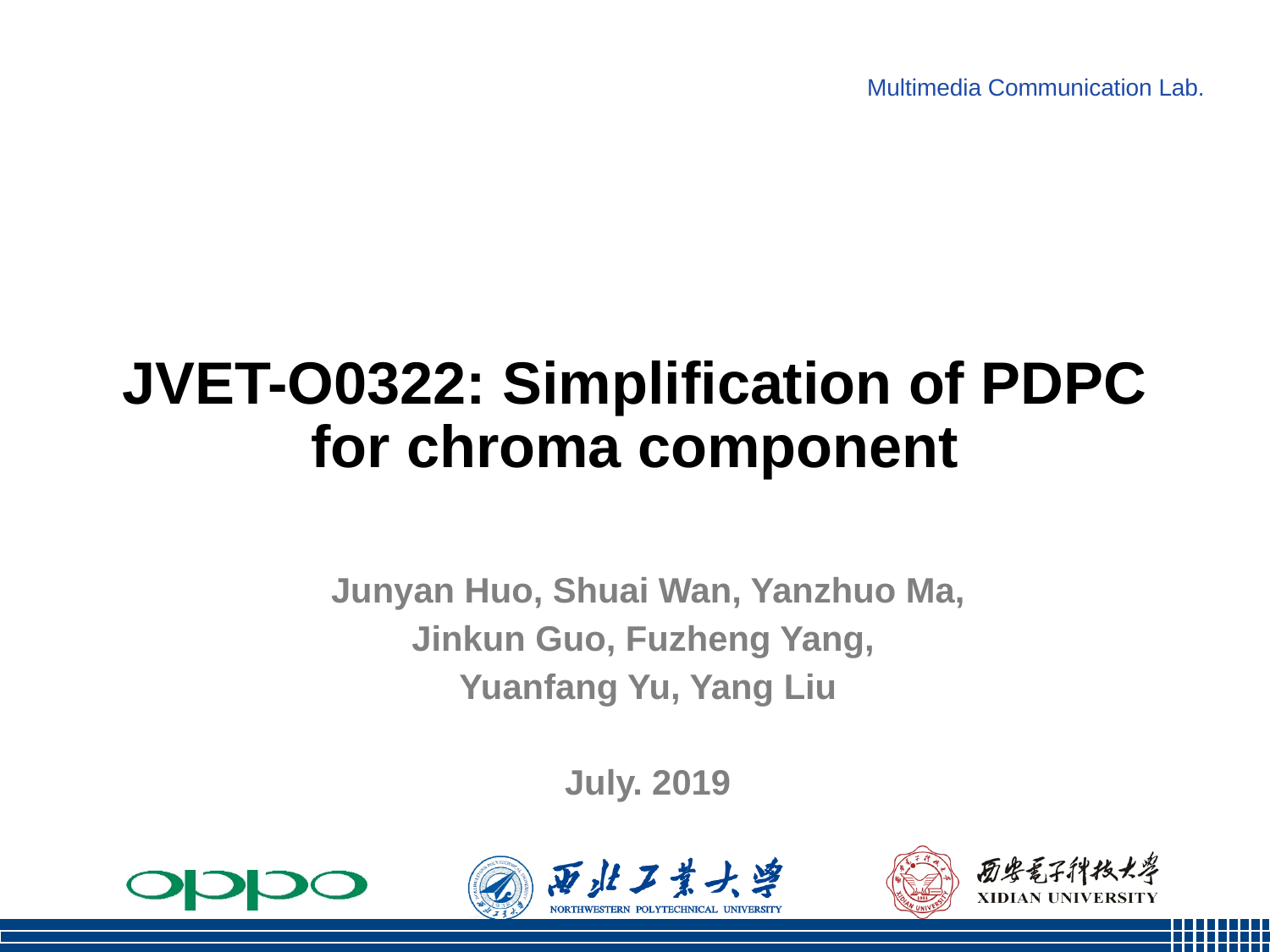

# JVET-O0322: Simplification of PDPC for chroma component
Junyan Huo, Shuai Wan, Yanzhuo Ma,
Jinkun Guo, Fuzheng Yang,
Yuanfang Yu, Yang Liu

July. 2019